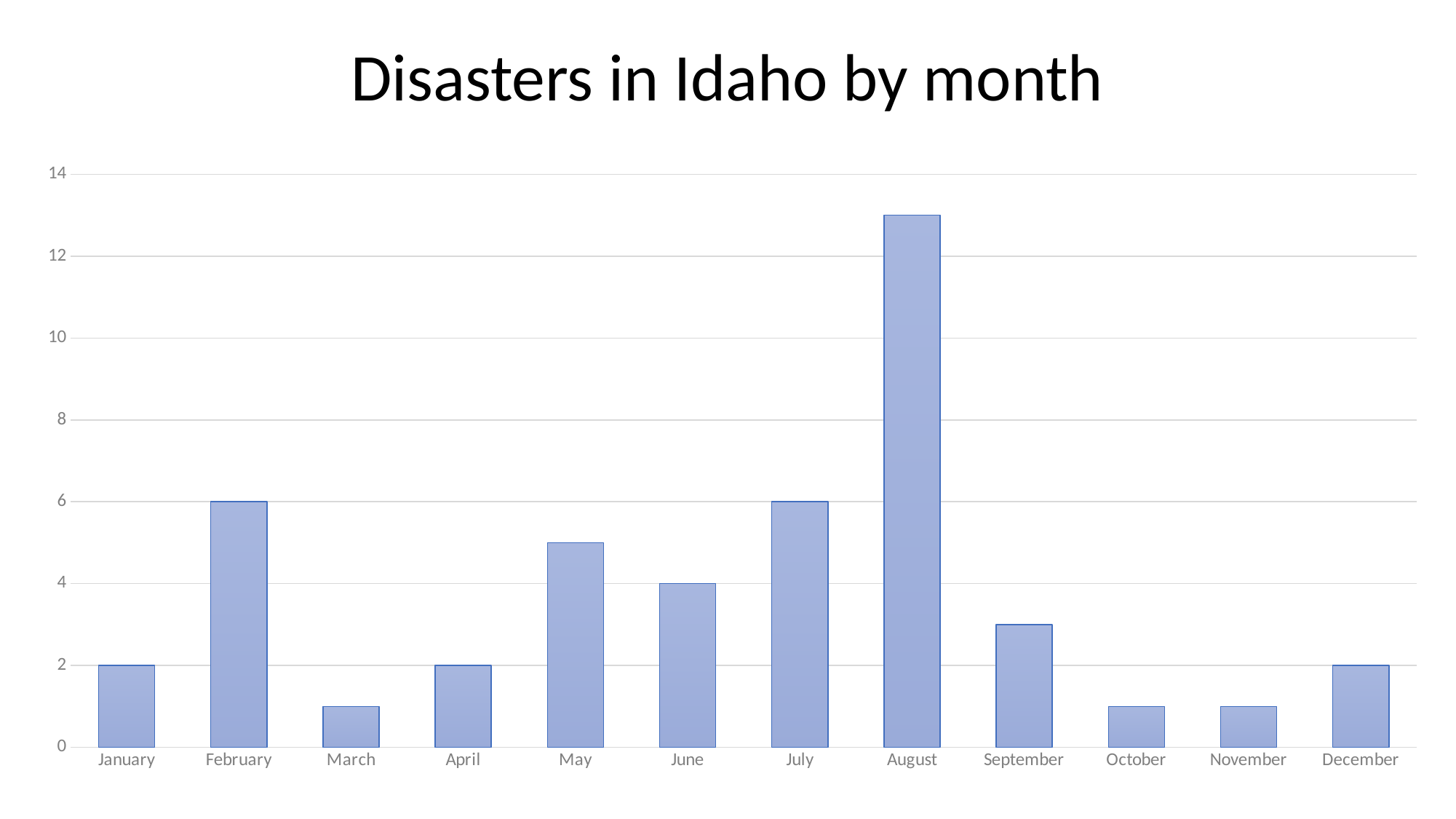

# Disasters in Idaho by month

### Chart

| Category | Disasters |
|---|---|
| January | 2.0 |
| February | 6.0 |
| March | 1.0 |
| April | 2.0 |
| May | 5.0 |
| June | 4.0 |
| July | 6.0 |
| August | 13.0 |
| September | 3.0 |
| October | 1.0 |
| November | 1.0 |
| December | 2.0 |